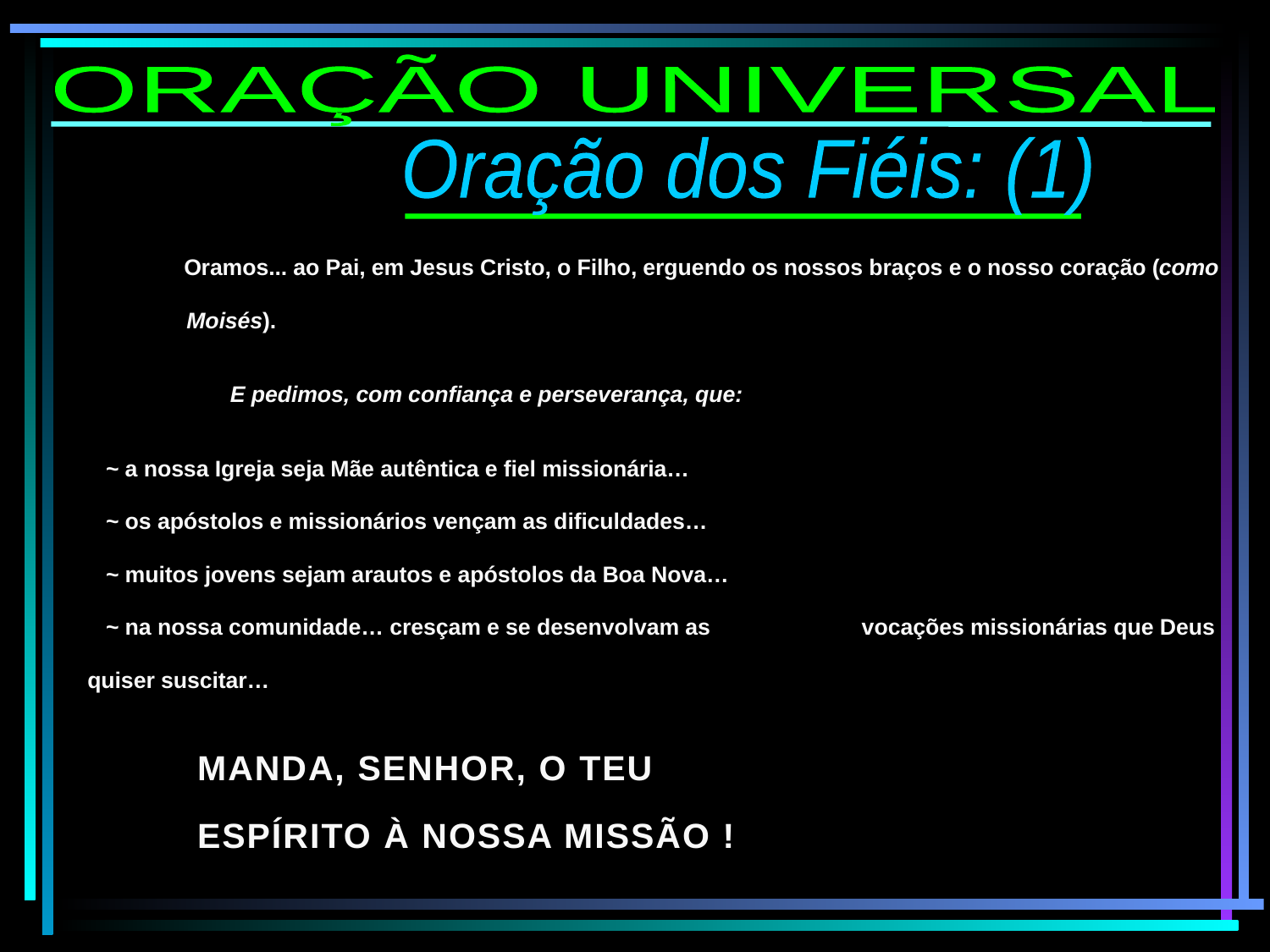

ORAÇÃO UNIVERSAL

Oração dos Fiéis: (1)

Oramos... ao Pai, em Jesus Cristo, o Filho, erguendo os nossos braços e o nosso coração (como Moisés).
   E pedimos, com confiança e perseverança, que:
   ~ a nossa Igreja seja Mãe autêntica e fiel missionária…
   ~ os apóstolos e missionários vençam as dificuldades…
   ~ muitos jovens sejam arautos e apóstolos da Boa Nova…
   ~ na nossa comunidade… cresçam e se desenvolvam as	 	  vocações missionárias que Deus quiser suscitar…
MANDA, SENHOR, O TEU
ESPÍRITO À NOSSA MISSÃO !